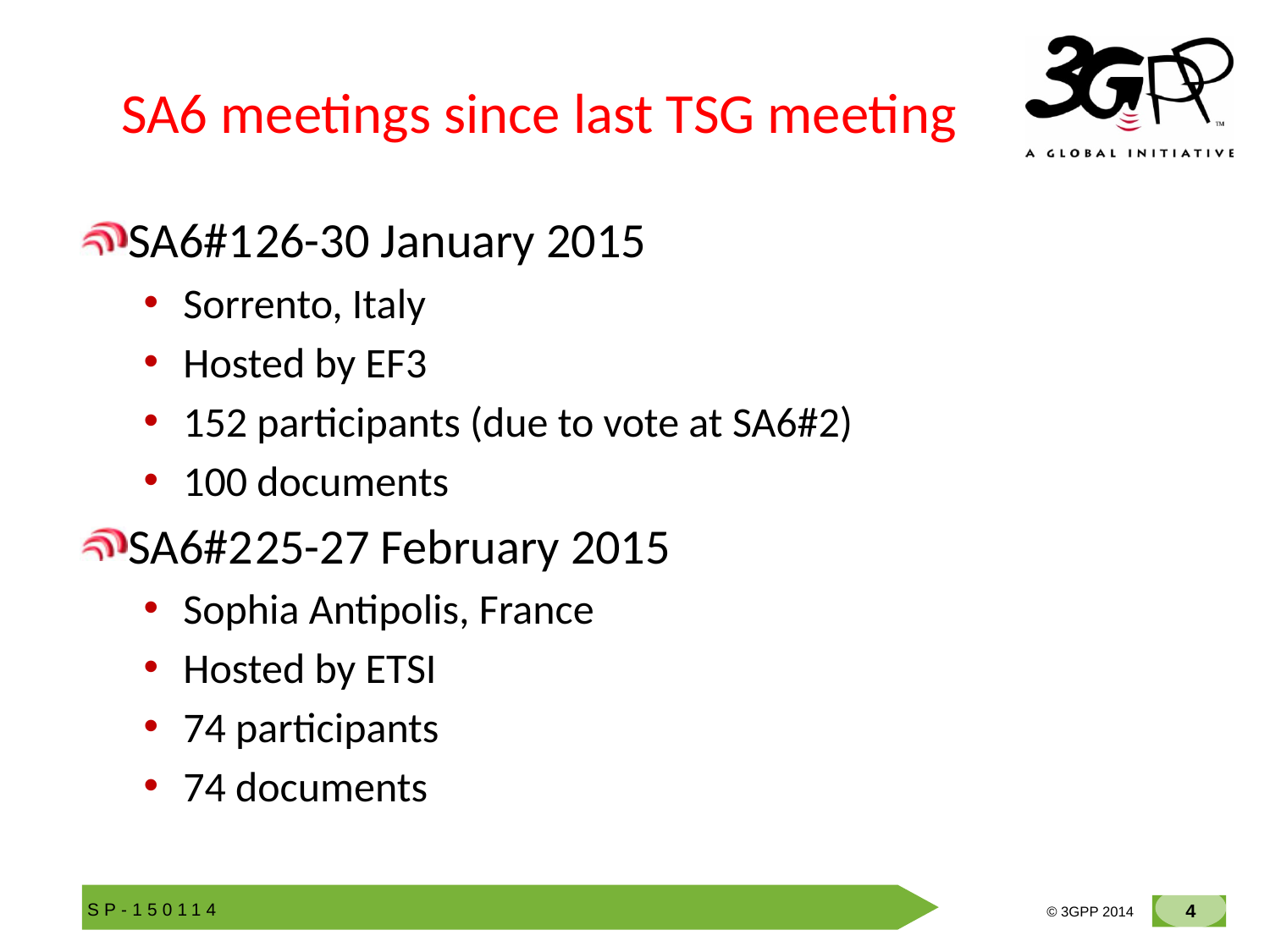

# SA6 meetings since last TSG meeting
SA6#1	26-30 January 2015
Sorrento, Italy
Hosted by EF3
152 participants (due to vote at SA6#2)
100 documents
SA6#2	25-27 February 2015
Sophia Antipolis, France
Hosted by ETSI
74 participants
74 documents